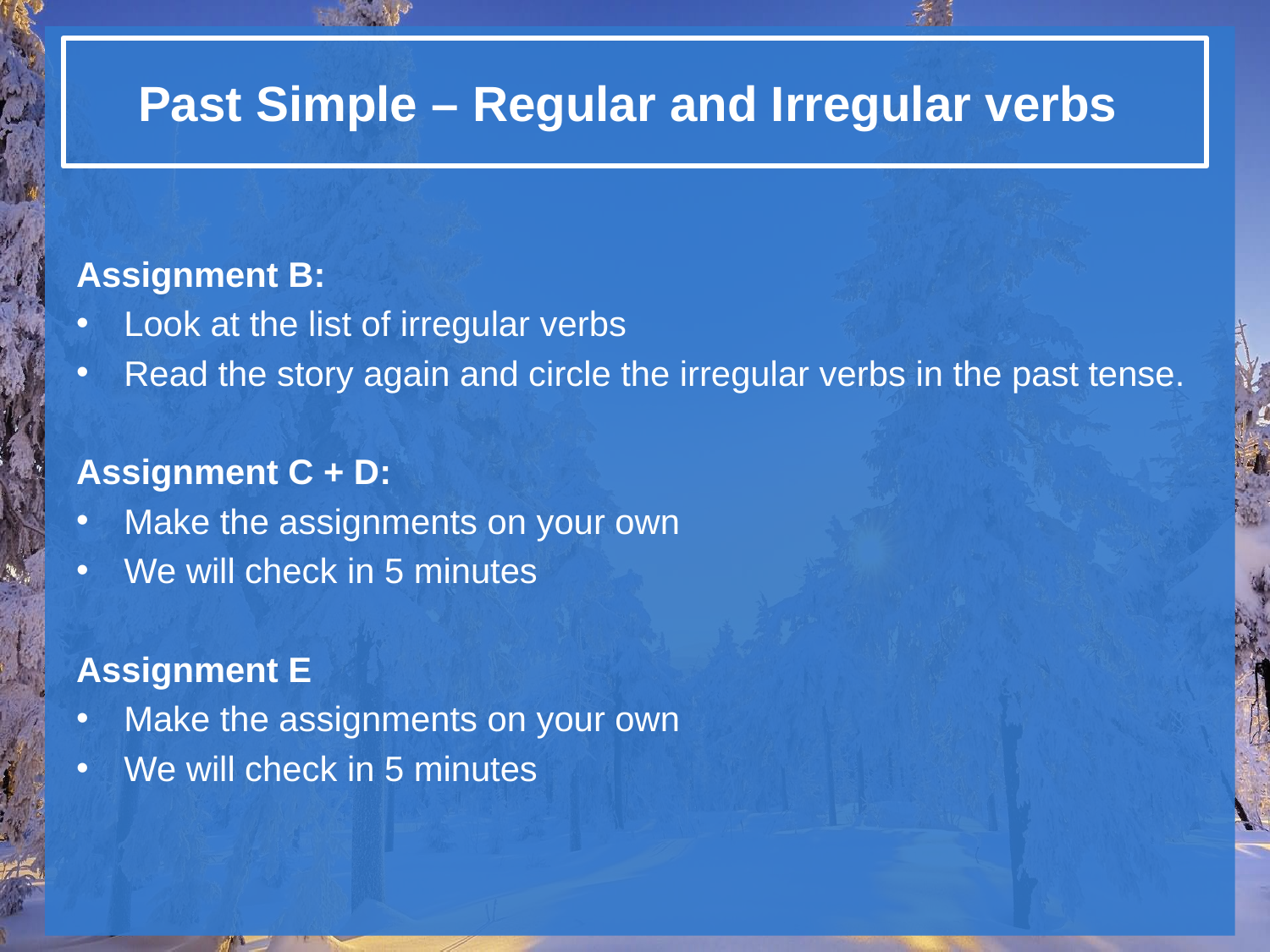

# Past Simple – Regular and Irregular verbs

Assignment B:
Look at the list of irregular verbs
Read the story again and circle the irregular verbs in the past tense.

Assignment C + D:
Make the assignments on your own
We will check in 5 minutes

Assignment E
Make the assignments on your own
We will check in 5 minutes